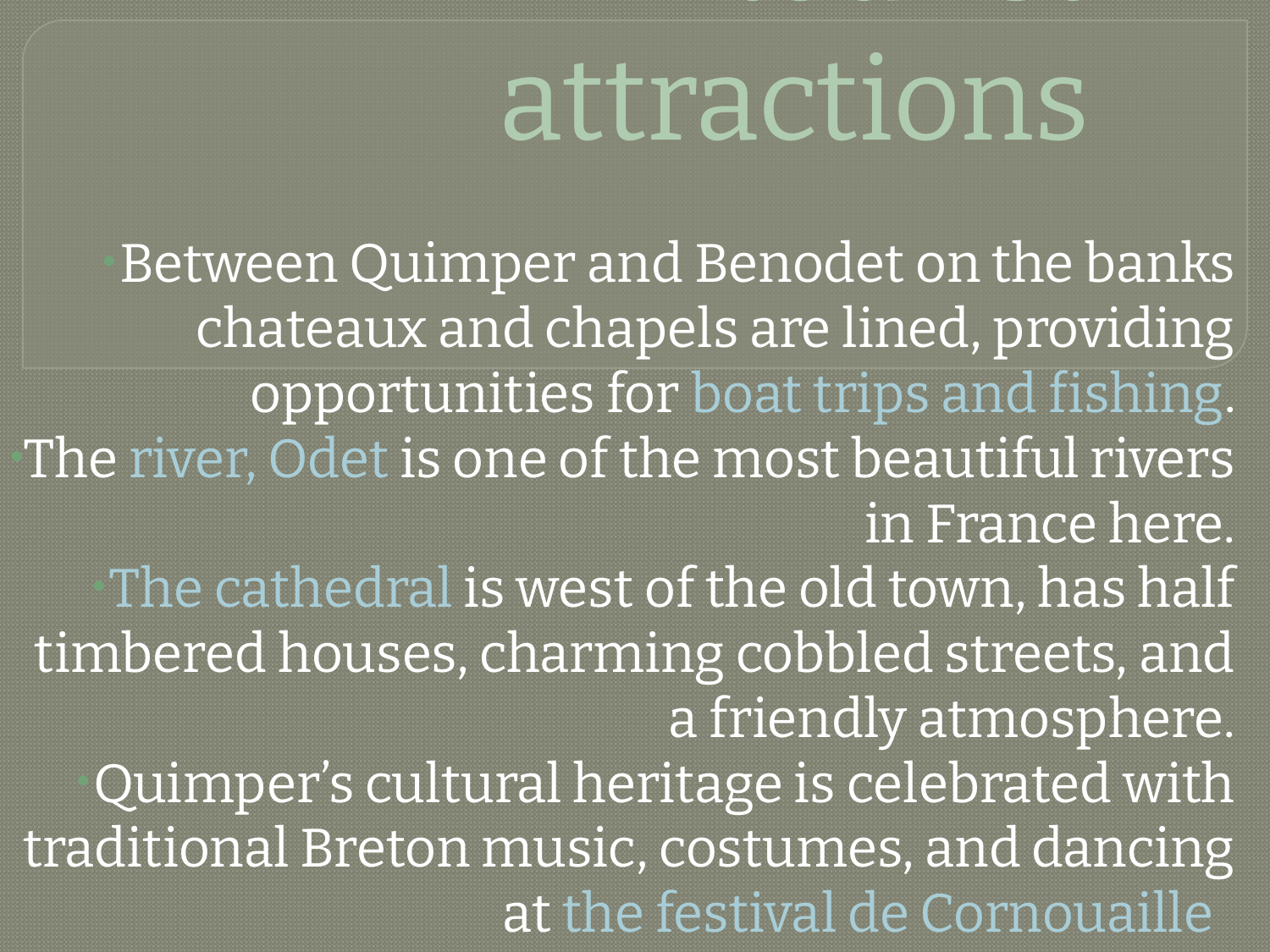

# tourist attractions
Between Quimper and Benodet on the banks chateaux and chapels are lined, providing opportunities for boat trips and fishing.
The river, Odet is one of the most beautiful rivers in France here.
The cathedral is west of the old town, has half timbered houses, charming cobbled streets, and a friendly atmosphere.
Quimper’s cultural heritage is celebrated with traditional Breton music, costumes, and dancing at the festival de Cornouaille